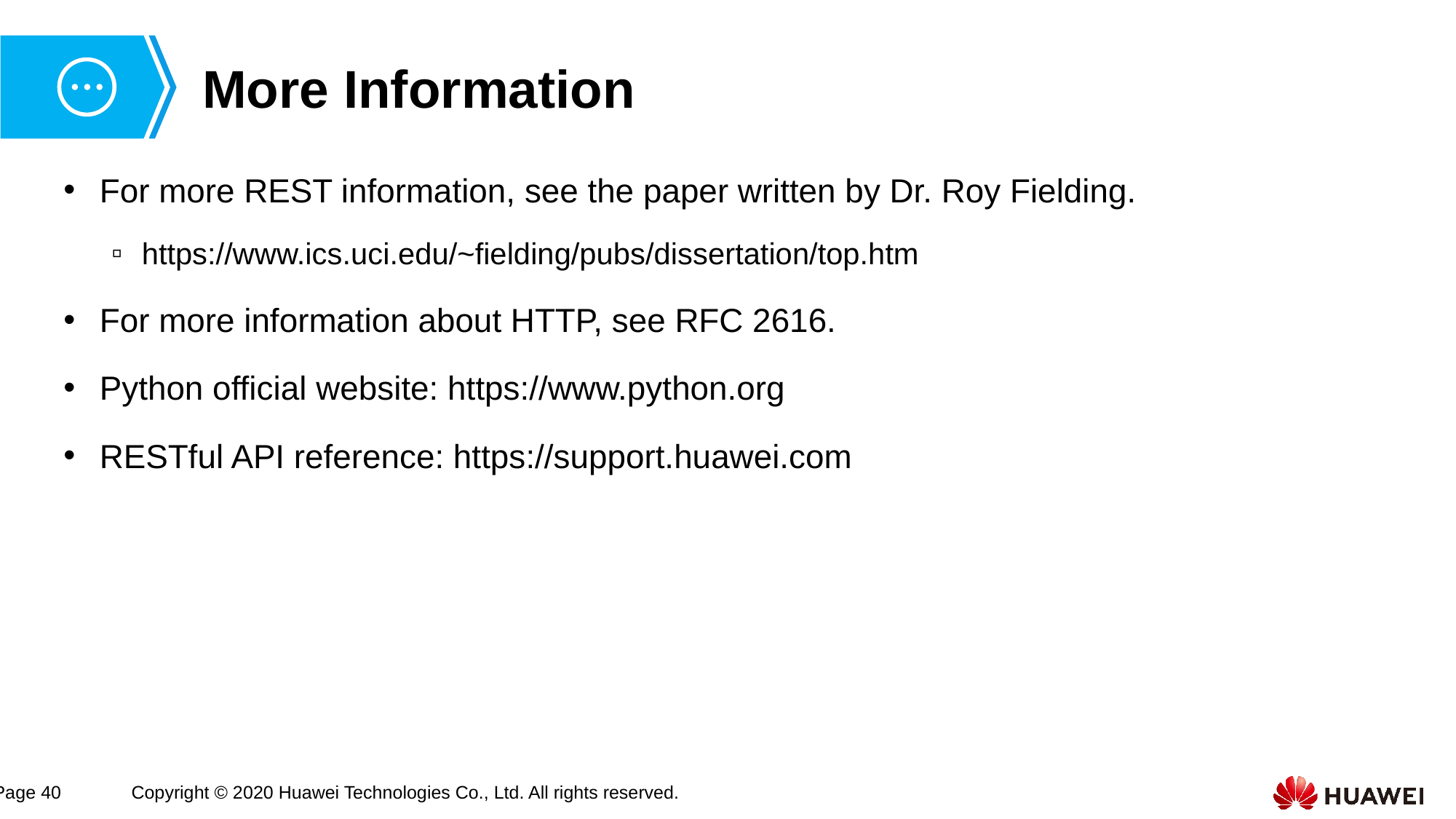

For more REST information, see the paper written by Dr. Roy Fielding.
https://www.ics.uci.edu/~fielding/pubs/dissertation/top.htm
For more information about HTTP, see RFC 2616.
Python official website: https://www.python.org
RESTful API reference: https://support.huawei.com